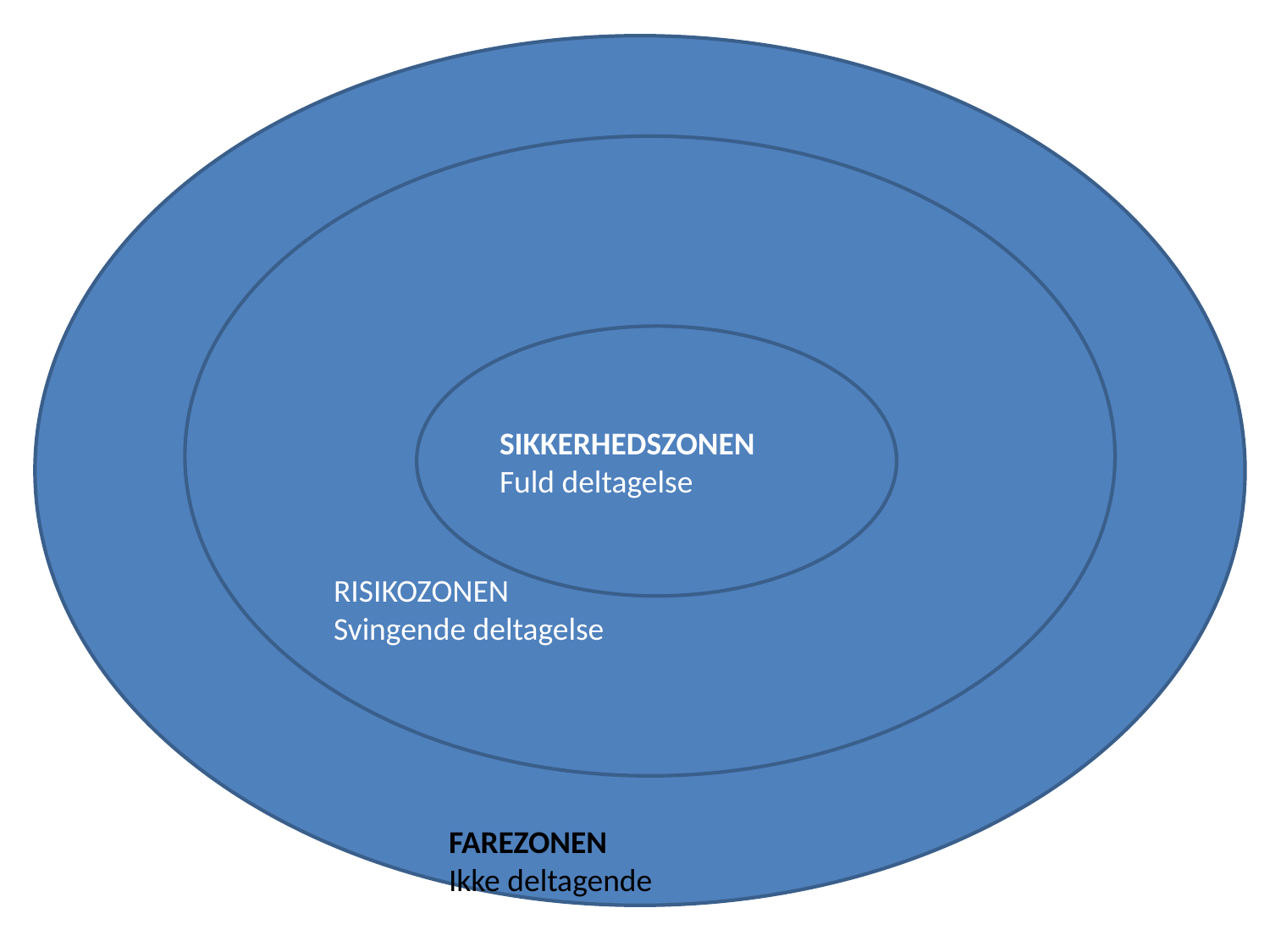

FAREZONENFIkke

RISIKOZONEN
Svingende deltagelse
SIKKERHEDSZONEN
Fuld deltagelse
FAREZONEN
Ikke deltagende